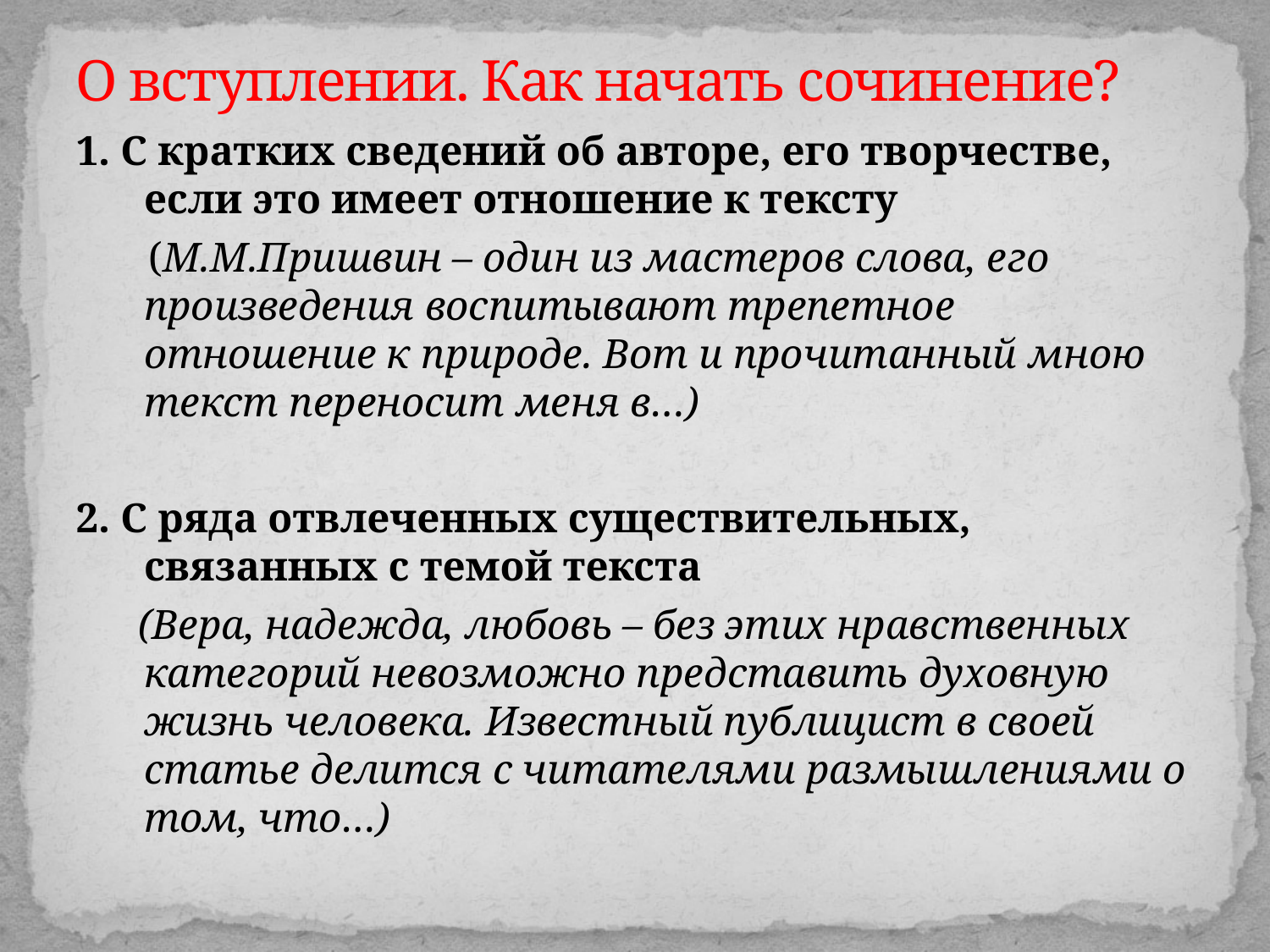

# О вступлении. Как начать сочинение?
1. С кратких сведений об авторе, его творчестве, если это имеет отношение к тексту
       (М.М.Пришвин – один из мастеров слова, его произведения воспитывают трепетное отношение к природе. Вот и прочитанный мною текст переносит меня в…)

2. С ряда отвлеченных существительных, связанных с темой текста
      (Вера, надежда, любовь – без этих нравственных категорий невозможно представить духовную жизнь человека. Известный публицист в своей статье делится с читателями размышлениями о том, что…)